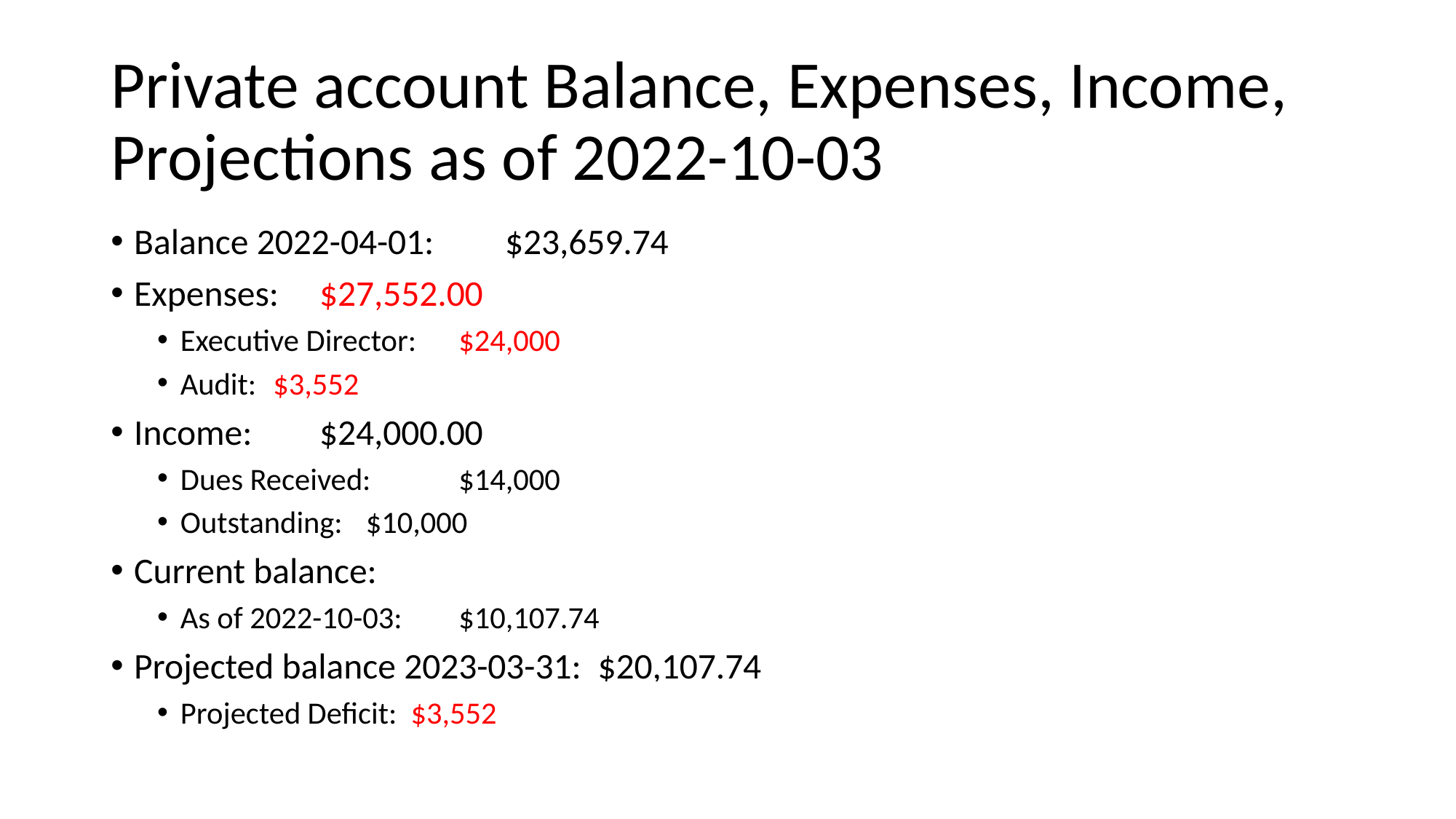

Private account Balance, Expenses, Income, Projections as of 2022-10-03
Balance 2022-04-01:			$23,659.74
Expenses:					$27,552.00
Executive Director: 	$24,000
Audit: 			$3,552
Income:					$24,000.00
Dues Received: 		$14,000
Outstanding: 		$10,000
Current balance:
As of 2022-10-03:		$10,107.74
Projected balance 2023-03-31:		$20,107.74
Projected Deficit:  $3,552